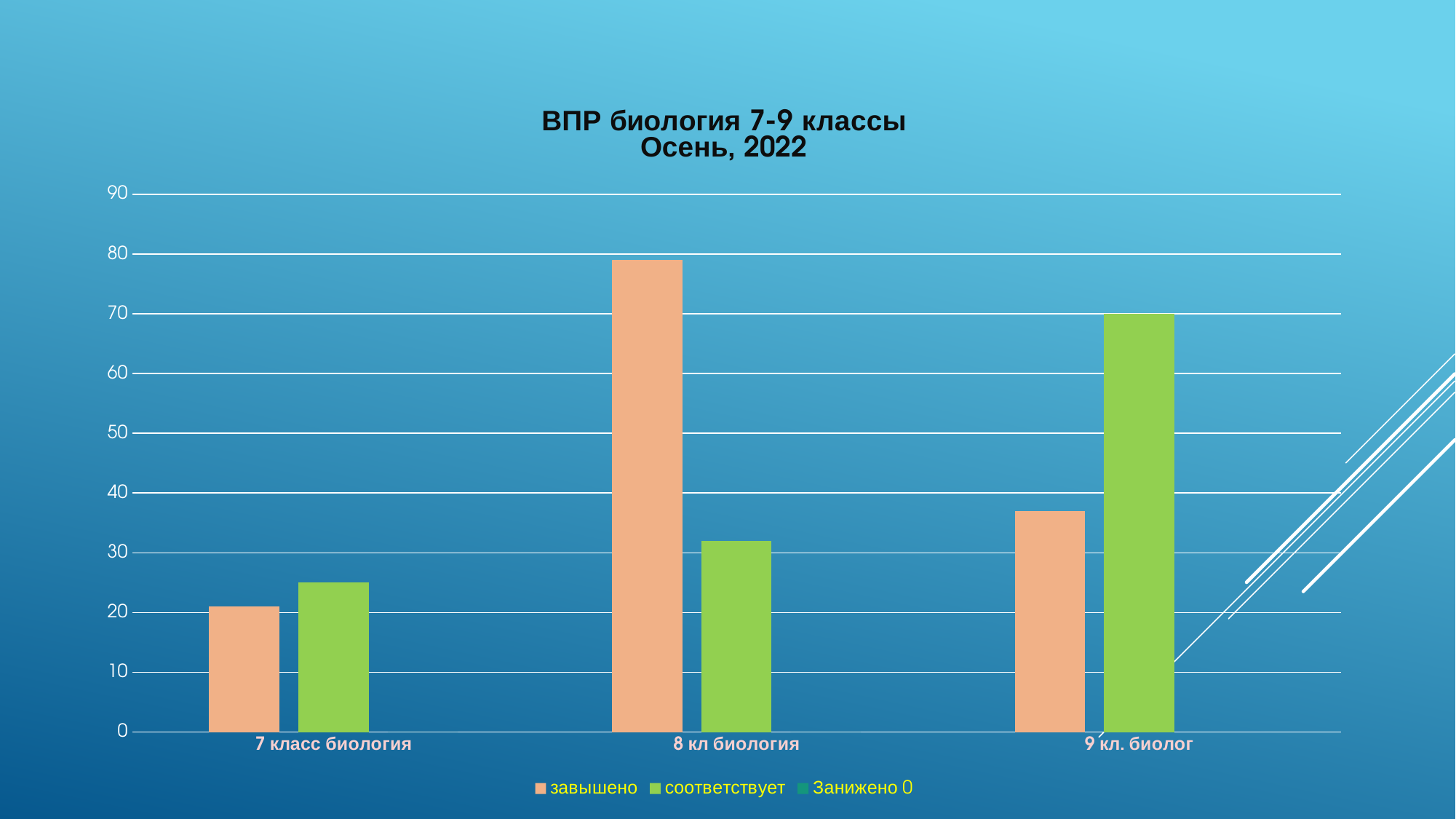

### Chart: ВПР биология 7-9 классы
Осень, 2022

| Category | завышено | соответствует | Занижено 0 |
|---|---|---|---|
| 7 класс биология | 21.0 | 25.0 | 0.0 |
| 8 кл биология | 79.0 | 32.0 | 0.0 |
| 9 кл. биолог | 37.0 | 70.0 | None |
#